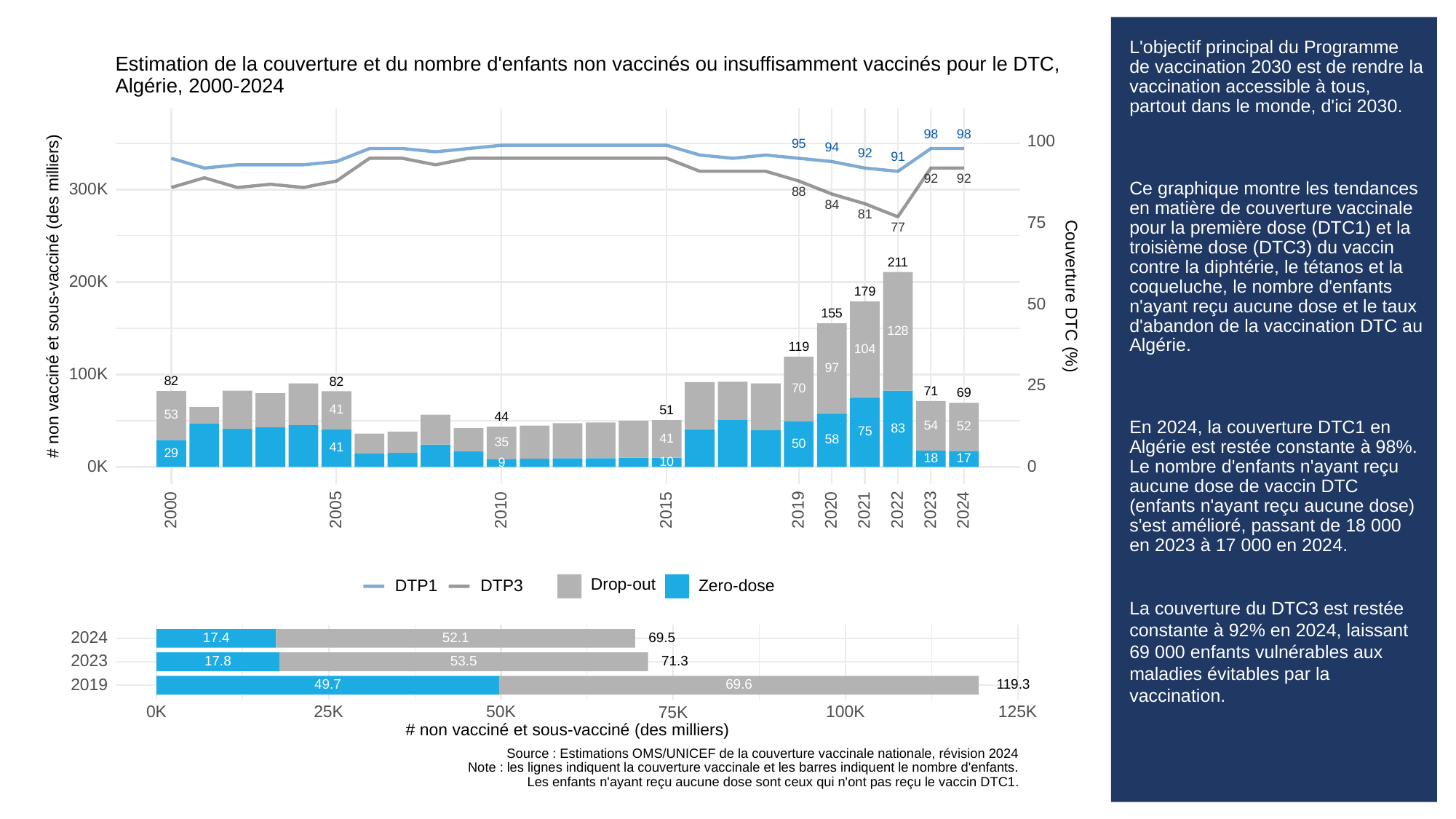

# L'objectif principal du Programme de vaccination 2030 est de rendre la vaccination accessible à tous, partout dans le monde, d'ici 2030.

Ce graphique montre les tendances en matière de couverture vaccinale pour la première dose (DTC1) et la troisième dose (DTC3) du vaccin contre la diphtérie, le tétanos et la coqueluche, le nombre d'enfants n'ayant reçu aucune dose et le taux d'abandon de la vaccination DTC au Algérie.

En 2024, la couverture DTC1 en Algérie est restée constante à 98%. Le nombre d'enfants n'ayant reçu aucune dose de vaccin DTC (enfants n'ayant reçu aucune dose) s'est amélioré, passant de 18 000 en 2023 à 17 000 en 2024.

La couverture du DTC3 est restée constante à 92% en 2024, laissant 69 000 enfants vulnérables aux maladies évitables par la vaccination.

Estimation de la couverture et du nombre d'enfants non vaccinés ou insuffisamment vaccinés pour le DTC,
Algérie, 2000-2024

98
98
100
95
94

92
91

92
92
300K
88

84
81
75
77

211

200K

179
# non vacciné et sous-vacciné (des milliers)
Couverture DTC (%)
50

155

128

119
104

97
100K

82
82
25

70
71
69

41
51

53
44

54

52

83

75

41
58
35
50

41

29

18
17
10

9

0K
0

2023
2000
2005
2010
2015
2019
2020
2021
2022
2024

Drop-out
DTP3
Zero-dose
DTP1

2024
52.1
69.5
17.4

2023
53.5
71.3
17.8

2019
119.3
49.7
69.6

0K
25K
50K
100K
125K
75K
# non vacciné et sous-vacciné (des milliers)
Source : Estimations OMS/UNICEF de la couverture vaccinale nationale, révision 2024
Note : les lignes indiquent la couverture vaccinale et les barres indiquent le nombre d'enfants.
Les enfants n'ayant reçu aucune dose sont ceux qui n'ont pas reçu le vaccin DTC1.